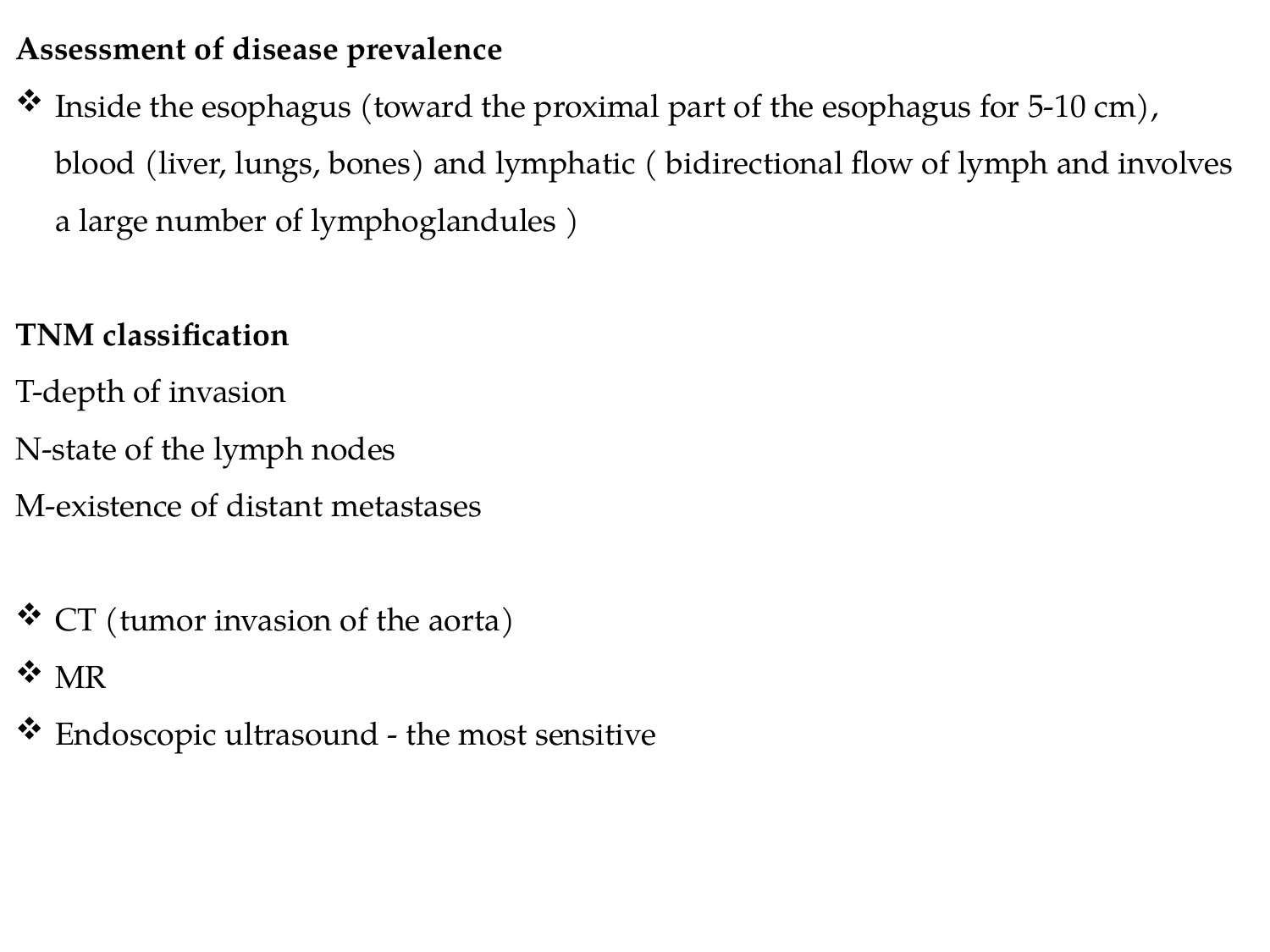

Assessment of disease prevalence
Inside the esophagus (toward the proximal part of the esophagus for 5-10 cm), blood (liver, lungs, bones) and lymphatic ( bidirectional flow of lymph and involves a large number of lymphoglandules )

TNM classification
T-depth of invasion
N-state of the lymph nodes
M-existence of distant metastases

CT (tumor invasion of the aorta)
MR
Endoscopic ultrasound - the most sensitive